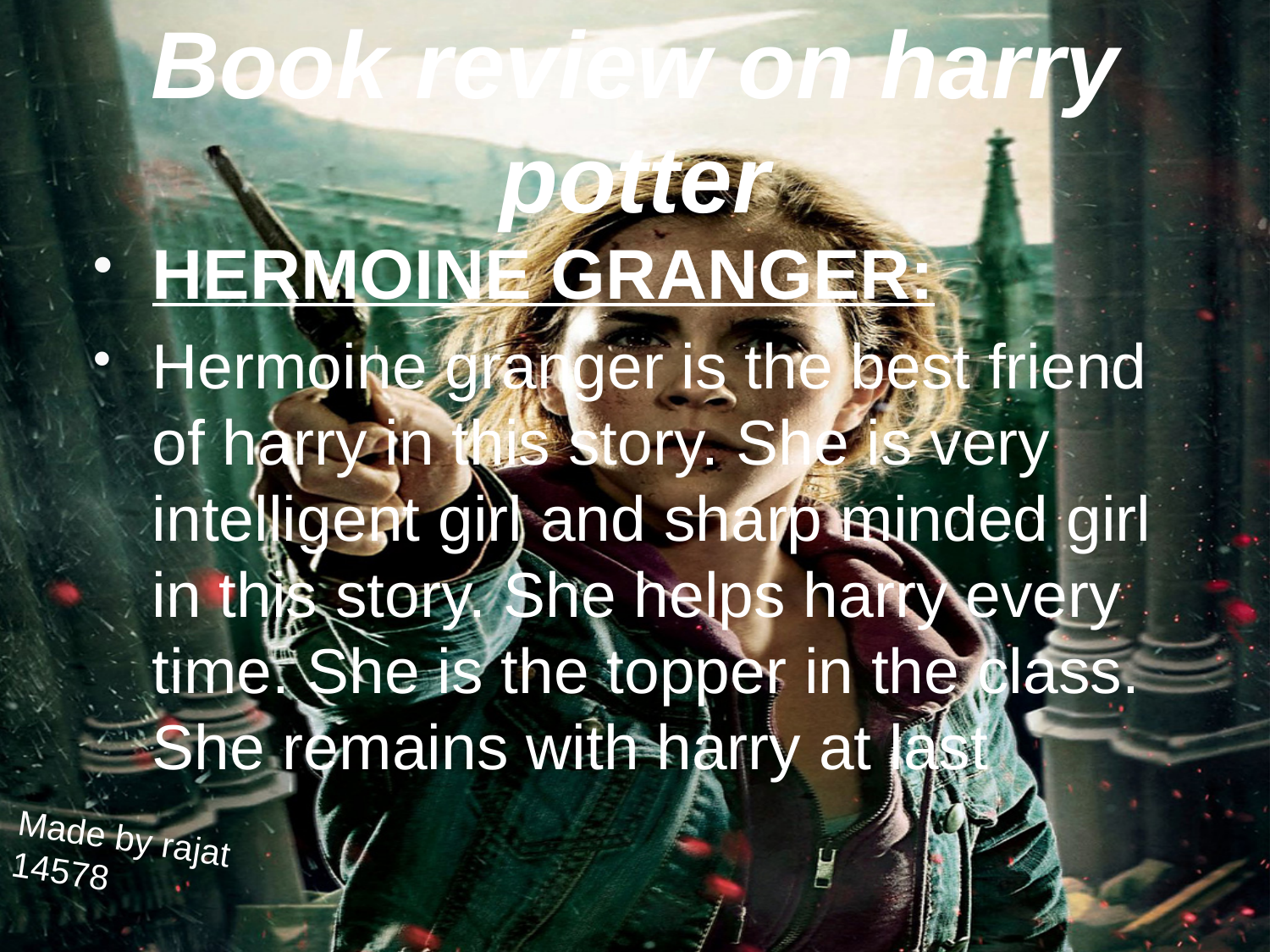

# Book review on harry potter
HERMOINE GRANGER:
Hermoine granger is the best friend of harry in this story. She is very intelligent girl and sharp minded girl in this story. She helps harry every time. She is the topper in the class. She remains with harry at last
Made by rajat
14578